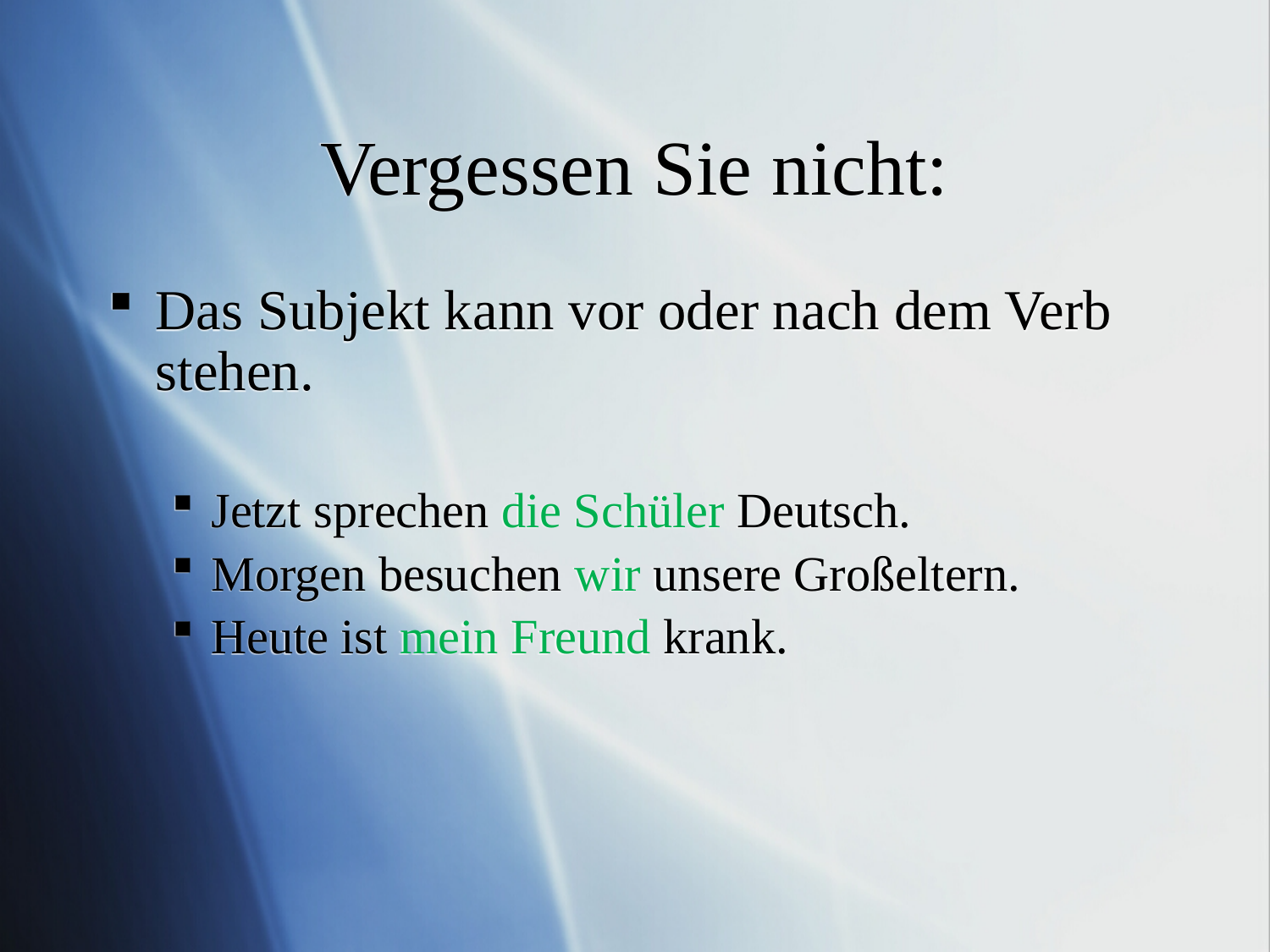

# Vergessen Sie nicht:
Das Subjekt kann vor oder nach dem Verb stehen.

Jetzt sprechen die Schüler Deutsch.
Morgen besuchen wir unsere Großeltern.
Heute ist mein Freund krank.